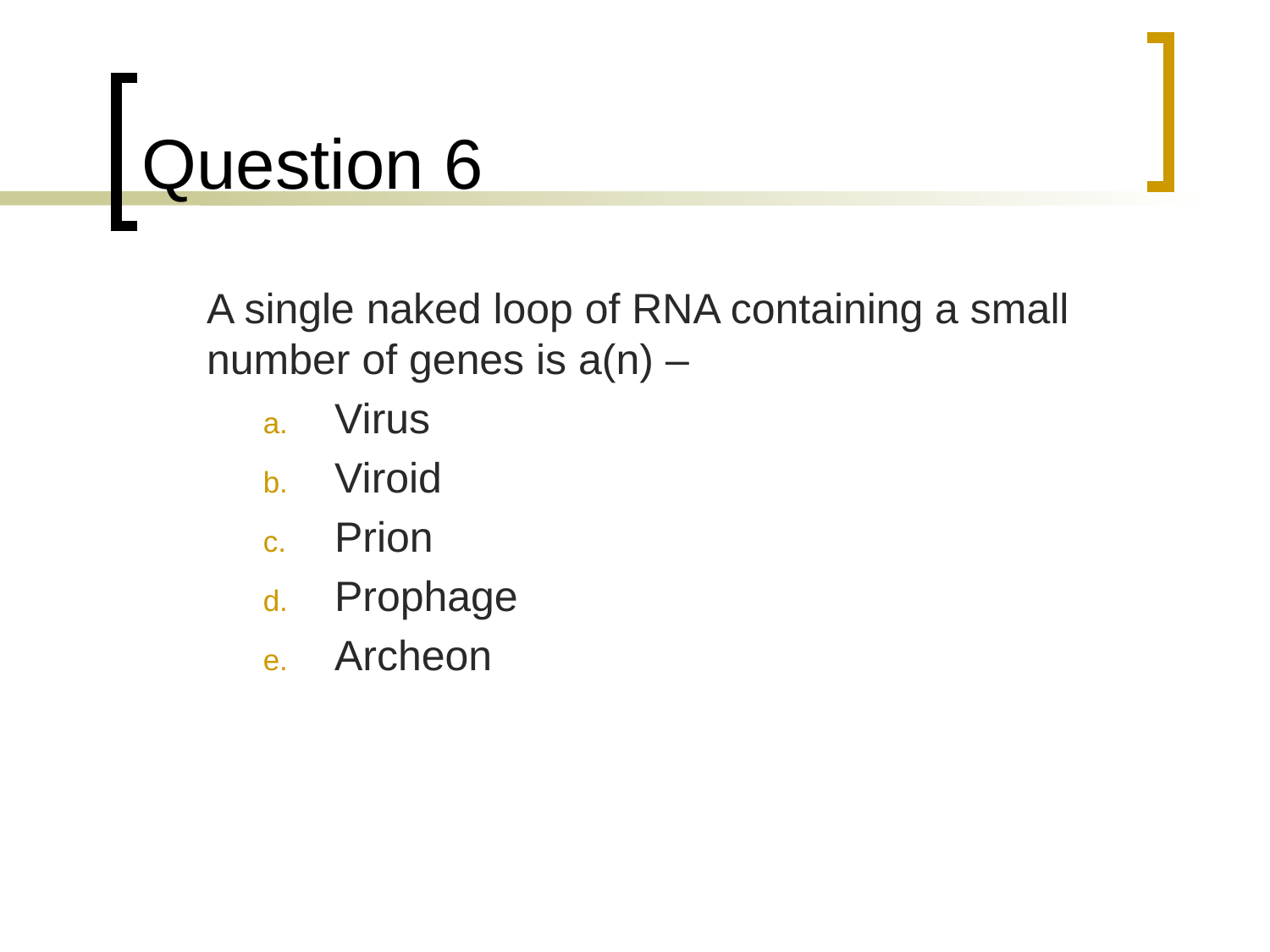

# Question 6
	A single naked loop of RNA containing a small number of genes is a(n) –
Virus
Viroid
Prion
Prophage
Archeon